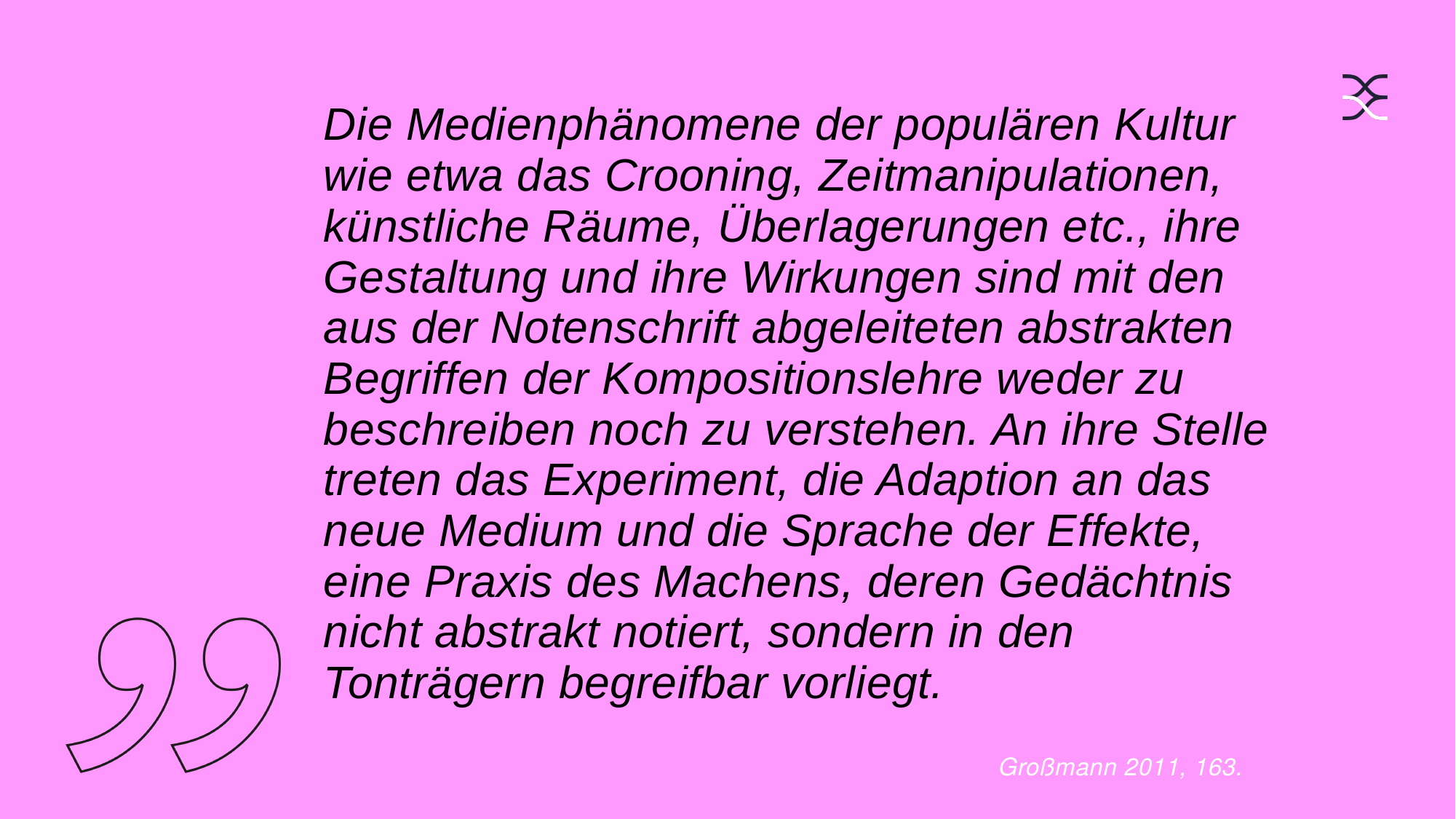

Die Medienphänomene der populären Kultur wie etwa das Crooning, Zeitmanipulationen, künstliche Räume, Überlagerungen etc., ihre Gestaltung und ihre Wirkungen sind mit den aus der Notenschrift abgeleiteten abstrakten Begriffen der Kompositionslehre weder zu beschreiben noch zu verstehen. An ihre Stelle treten das Experiment, die Adaption an das neue Medium und die Sprache der Effekte, eine Praxis des Machens, deren Gedächtnis nicht abstrakt notiert, sondern in den Tonträgern begreifbar vorliegt.
Großmann 2011, 163.